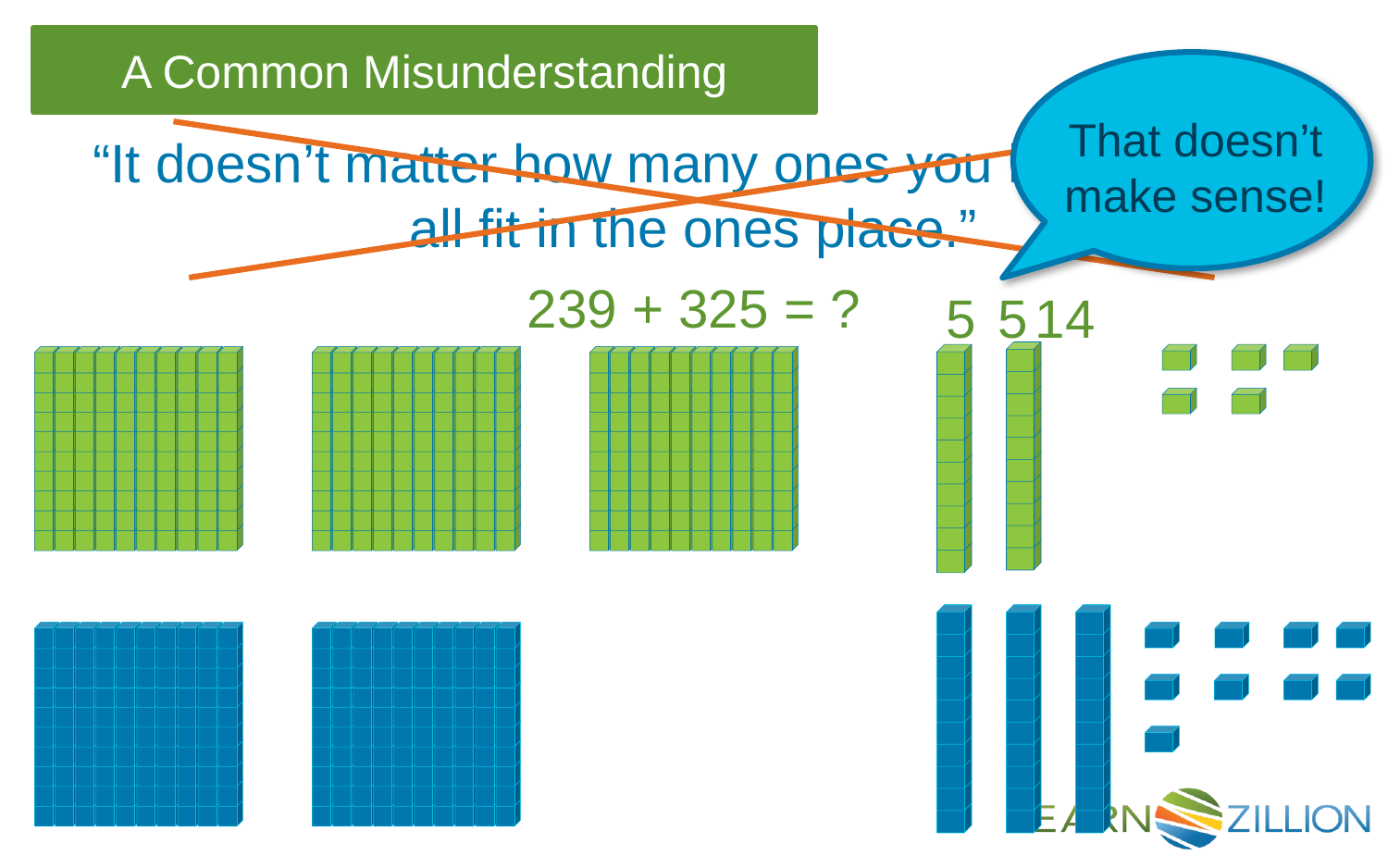

That doesn’t make sense!
“It doesn’t matter how many ones you have, they’ll all fit in the ones place.”
239 + 325 = ?
5
5
14